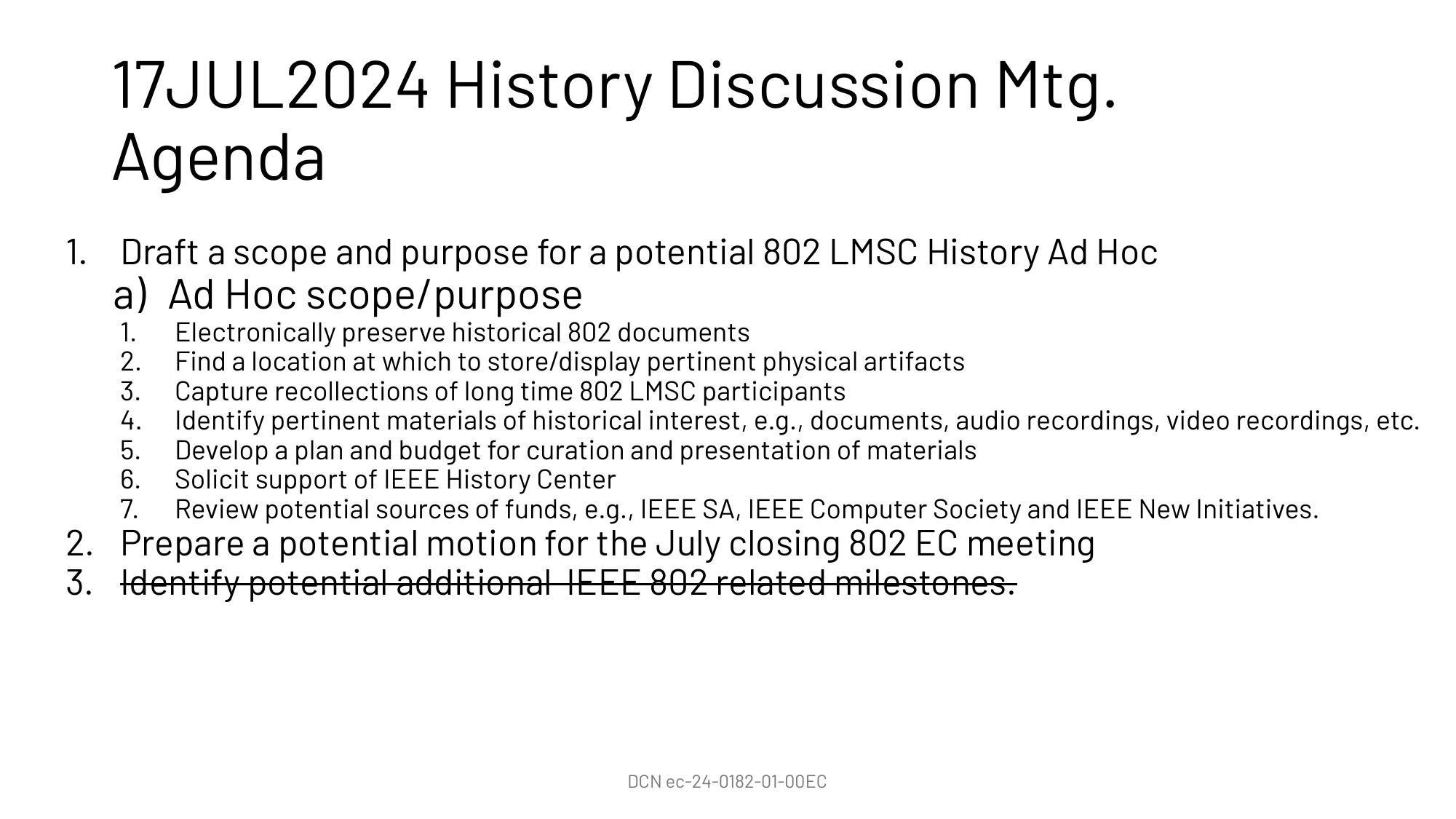

# 17JUL2024 History Discussion Mtg. Agenda
Draft a scope and purpose for a potential 802 LMSC History Ad Hoc
Ad Hoc scope/purpose
Electronically preserve historical 802 documents
Find a location at which to store/display pertinent physical artifacts
Capture recollections of long time 802 LMSC participants
Identify pertinent materials of historical interest, e.g., documents, audio recordings, video recordings, etc.
Develop a plan and budget for curation and presentation of materials
Solicit support of IEEE History Center
Review potential sources of funds, e.g., IEEE SA, IEEE Computer Society and IEEE New Initiatives.
Prepare a potential motion for the July closing 802 EC meeting
Identify potential additional  IEEE 802 related milestones.

DCN ec-24-0182-01-00EC